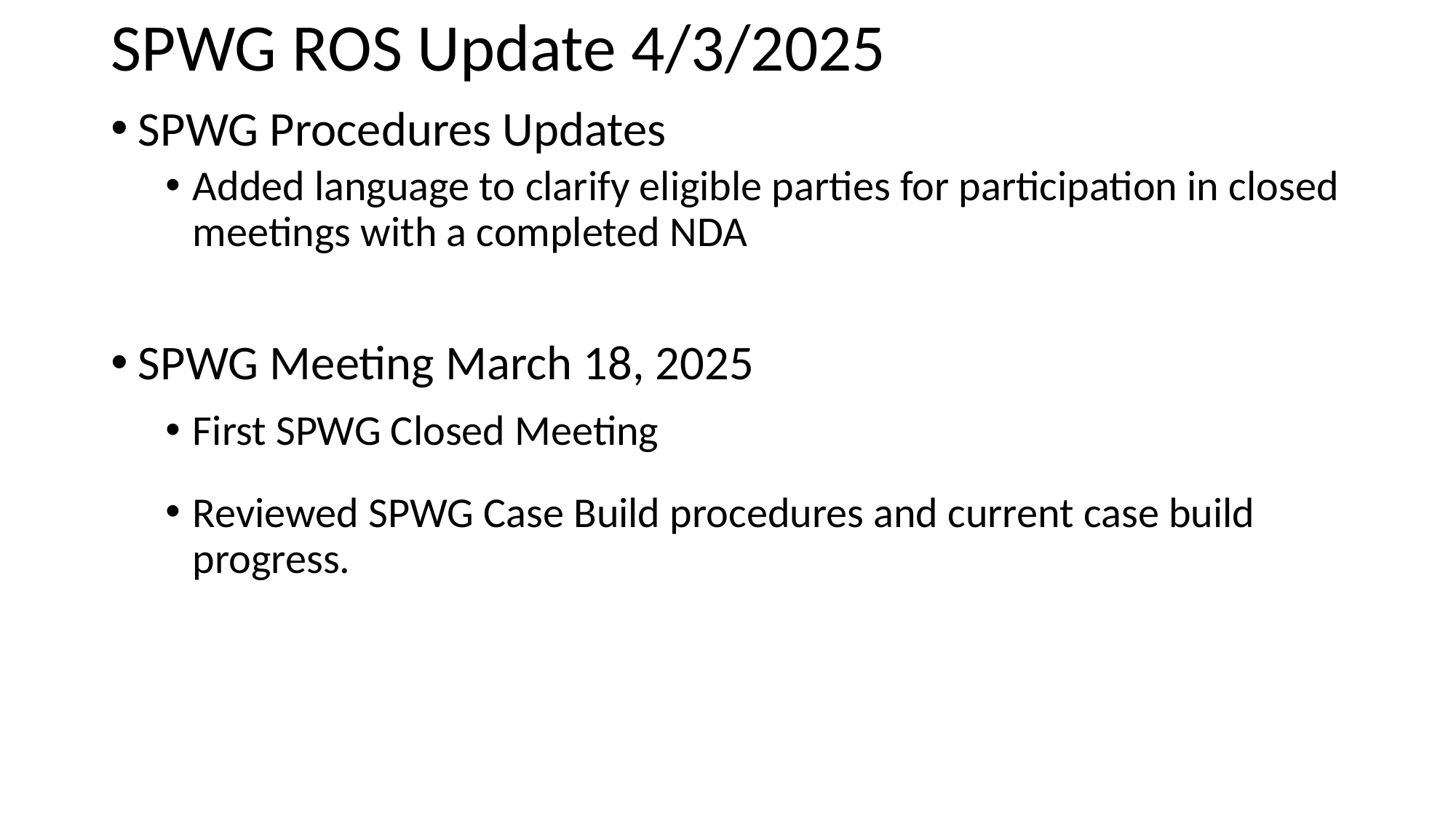

# SPWG ROS Update 4/3/2025
SPWG Procedures Updates
Added language to clarify eligible parties for participation in closed meetings with a completed NDA

SPWG Meeting March 18, 2025
First SPWG Closed Meeting
Reviewed SPWG Case Build procedures and current case build progress.